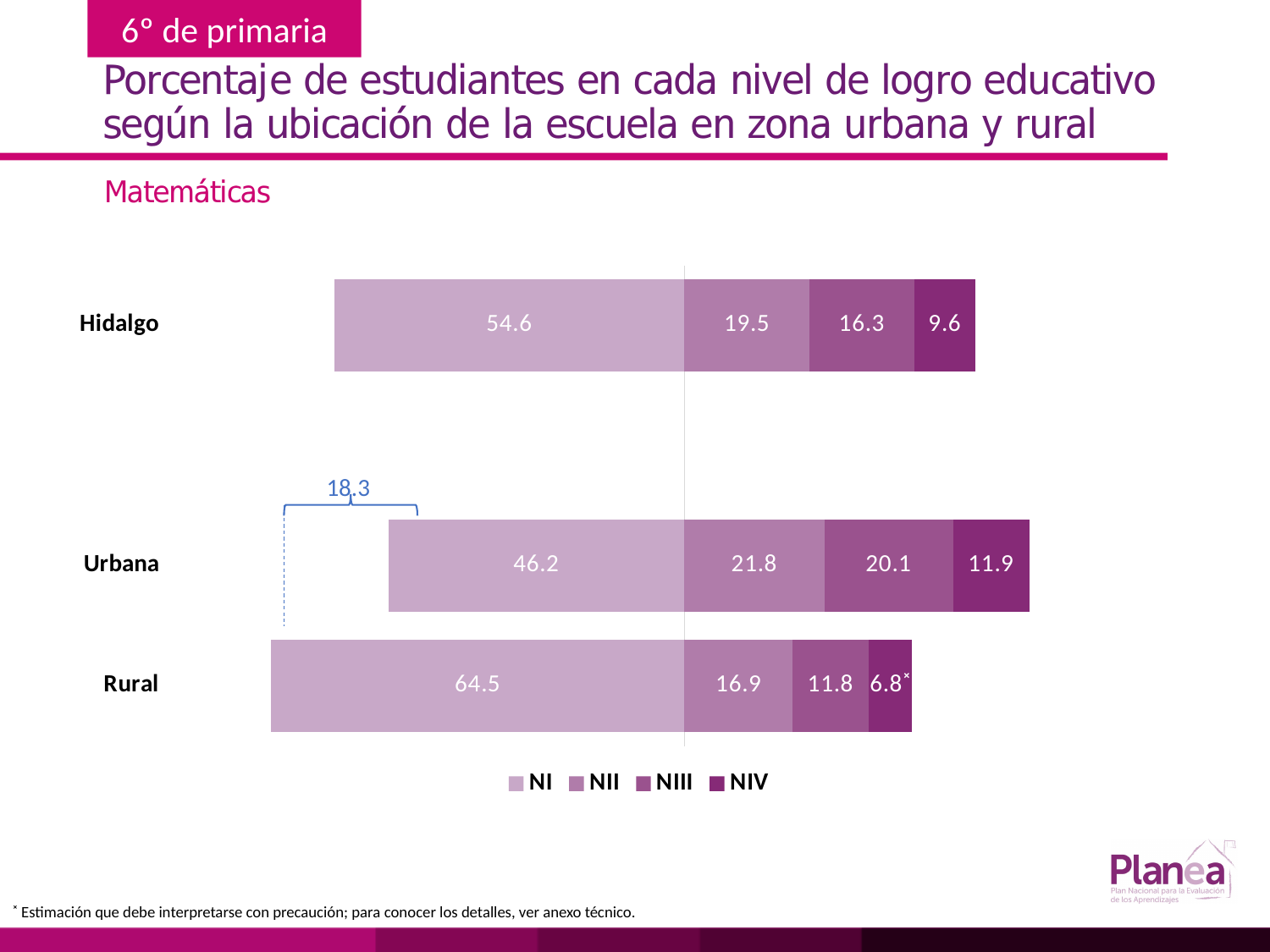

# Porcentaje de estudiantes en cada nivel de logro educativo según la ubicación de la escuela en zona urbana y rural

Matemáticas

### Chart

| Category |  |  |  |  |
|---|---|---|---|---|
| Rural | -64.5 | 16.9 | 11.8 | 6.8 |
| Urbana | -46.2 | 21.8 | 20.1 | 11.9 |
|  | None | None | None | None |
| Hidalgo | -54.6 | 19.5 | 16.3 | 9.6 |
18.3
˟ Estimación que debe interpretarse con precaución; para conocer los detalles, ver anexo técnico.